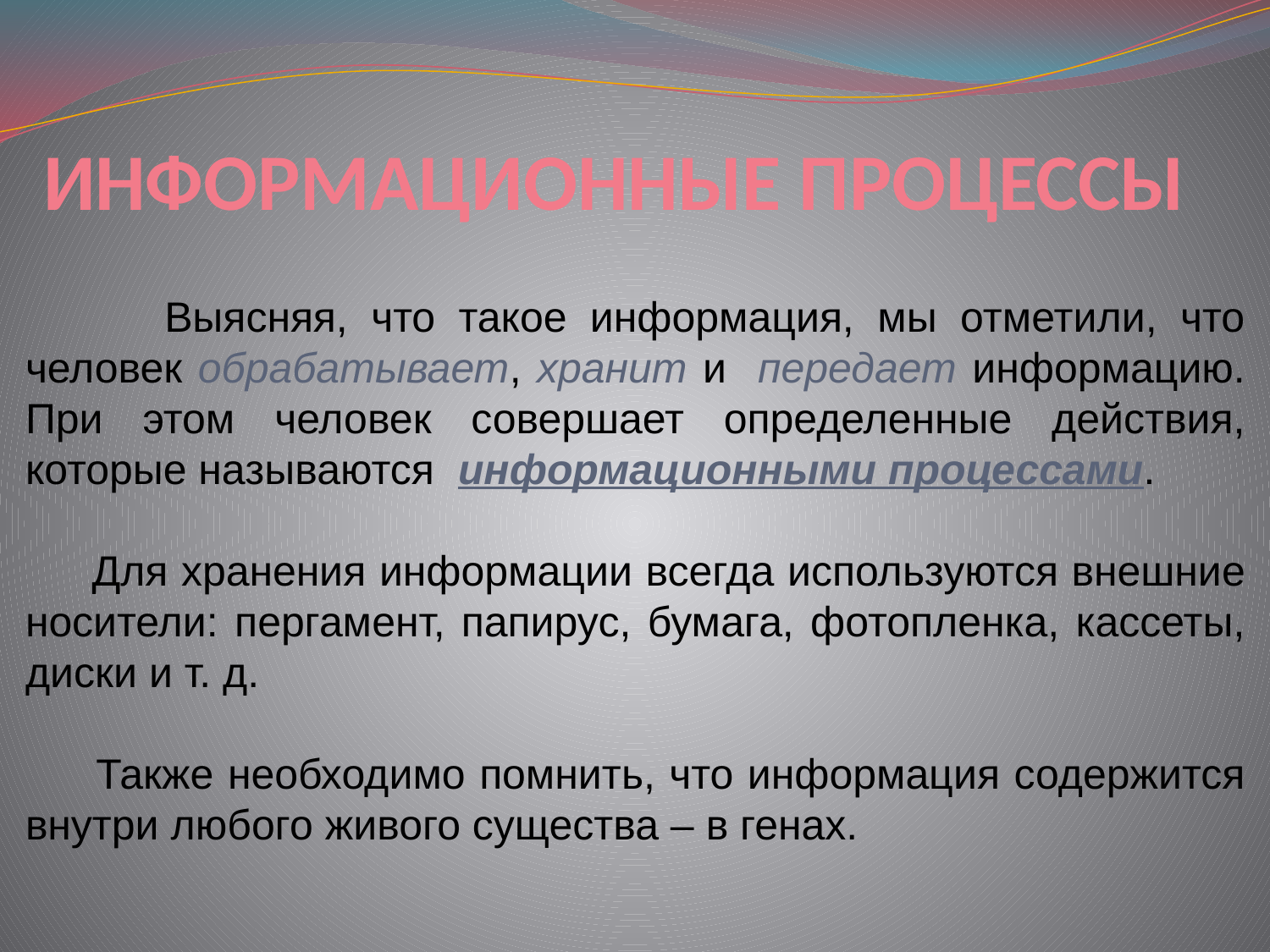

ИНФОРМАЦИОННЫЕ ПРОЦЕССЫ
      Выясняя, что такое информация, мы отметили, что человек обрабатывает, хранит и  передает информацию. При этом человек совершает определенные действия, которые называются  информационными процессами.

     Для хранения информации всегда используются внешние носители: пергамент, папирус, бумага, фотопленка, кассеты, диски и т. д.

     Также необходимо помнить, что информация содержится внутри любого живого существа – в генах.